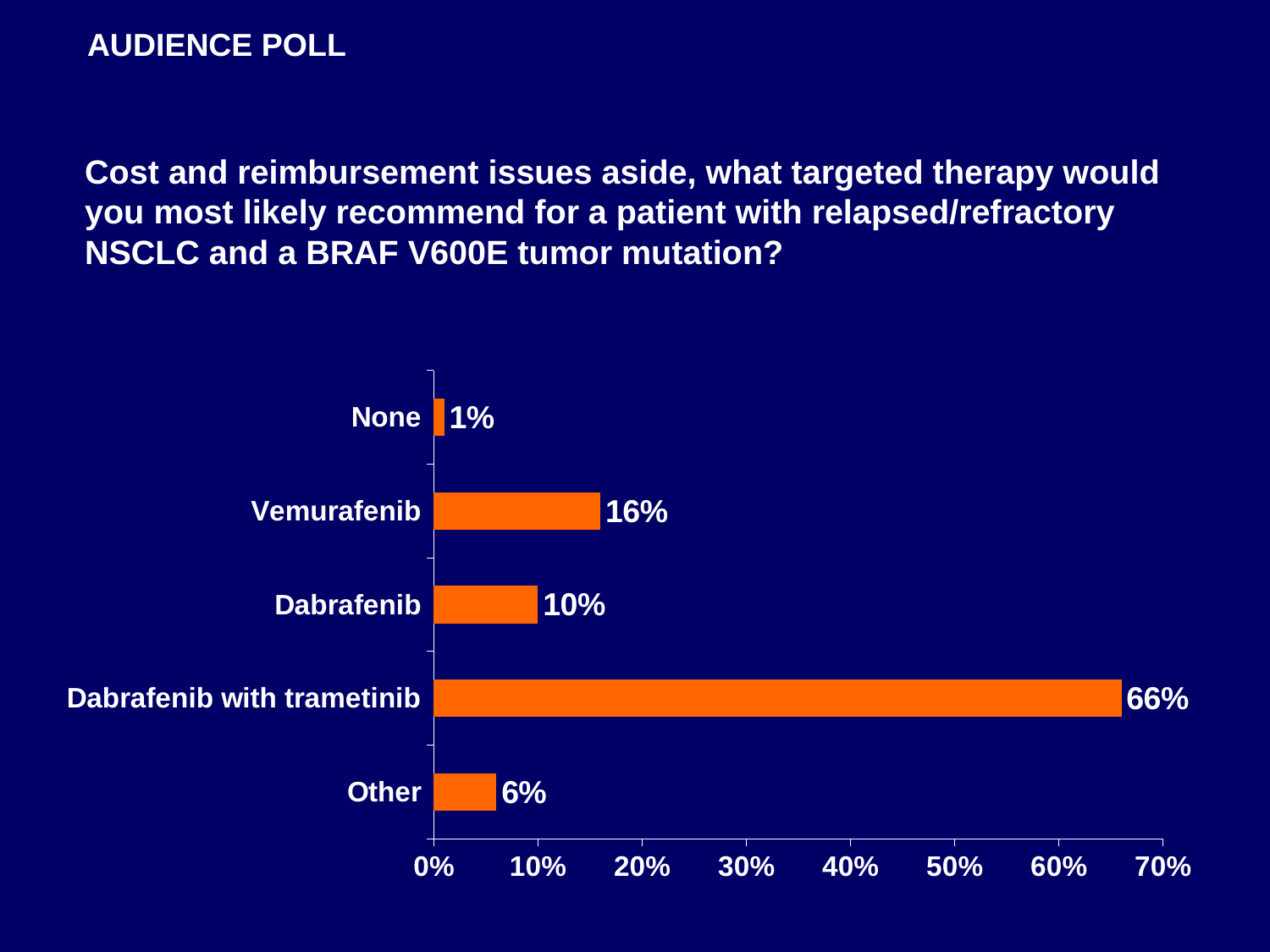

AUDIENCE POLL
Cost and reimbursement issues aside, what targeted therapy would you most likely recommend for a patient with relapsed/refractory NSCLC and a BRAF V600E tumor mutation?

### Chart

| Category | Series 1 |
|---|---|
| Other | 0.06 |
| Dabrafenib with trametinib | 0.66 |
| Dabrafenib | 0.1 |
| Vemurafenib | 0.16 |
| None | 0.01 |